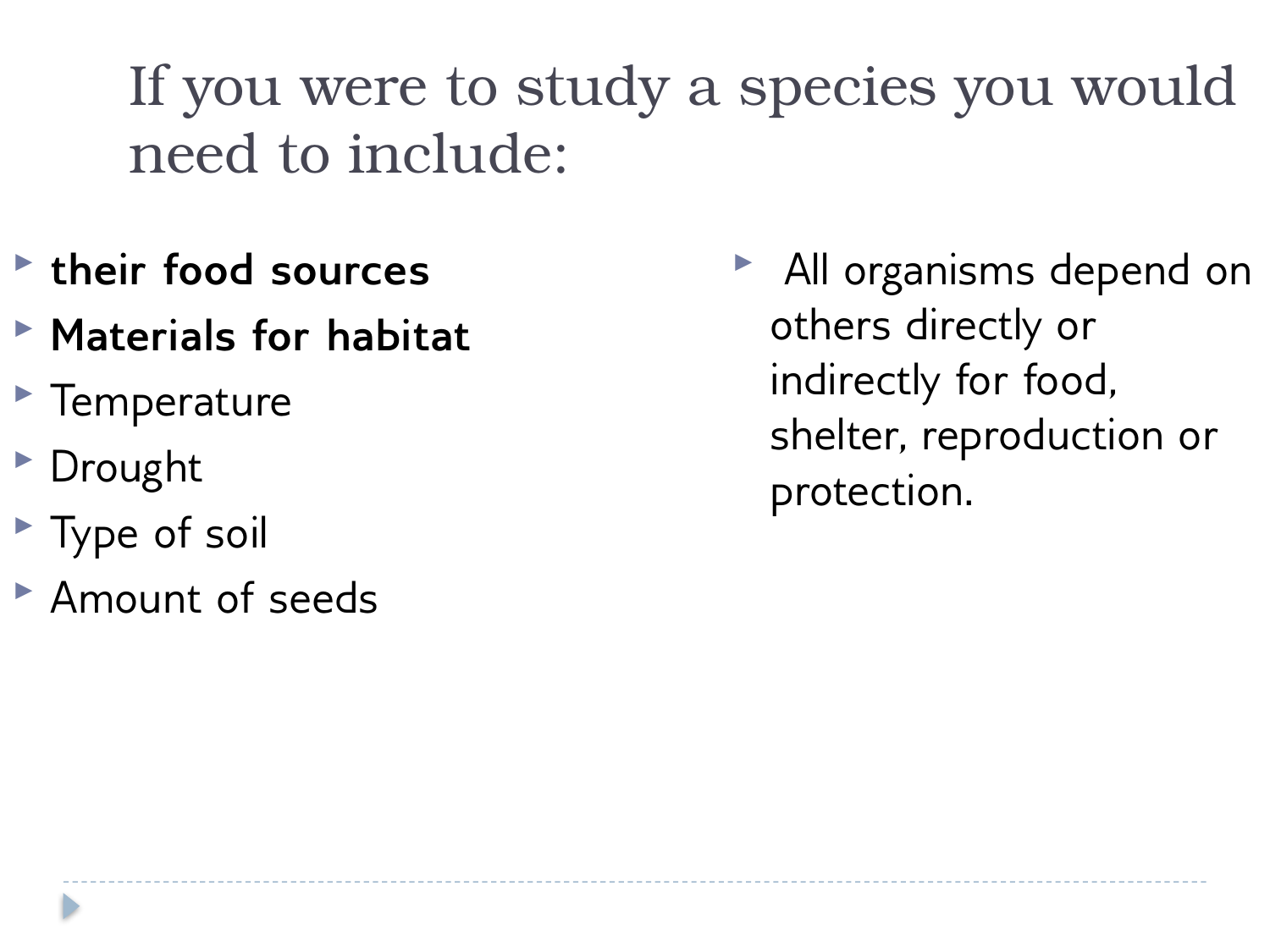

If you were to study a species you would need to include:
their food sources
Materials for habitat
Temperature
Drought
Type of soil
Amount of seeds

 All organisms depend on others directly or indirectly for food, shelter, reproduction or protection.